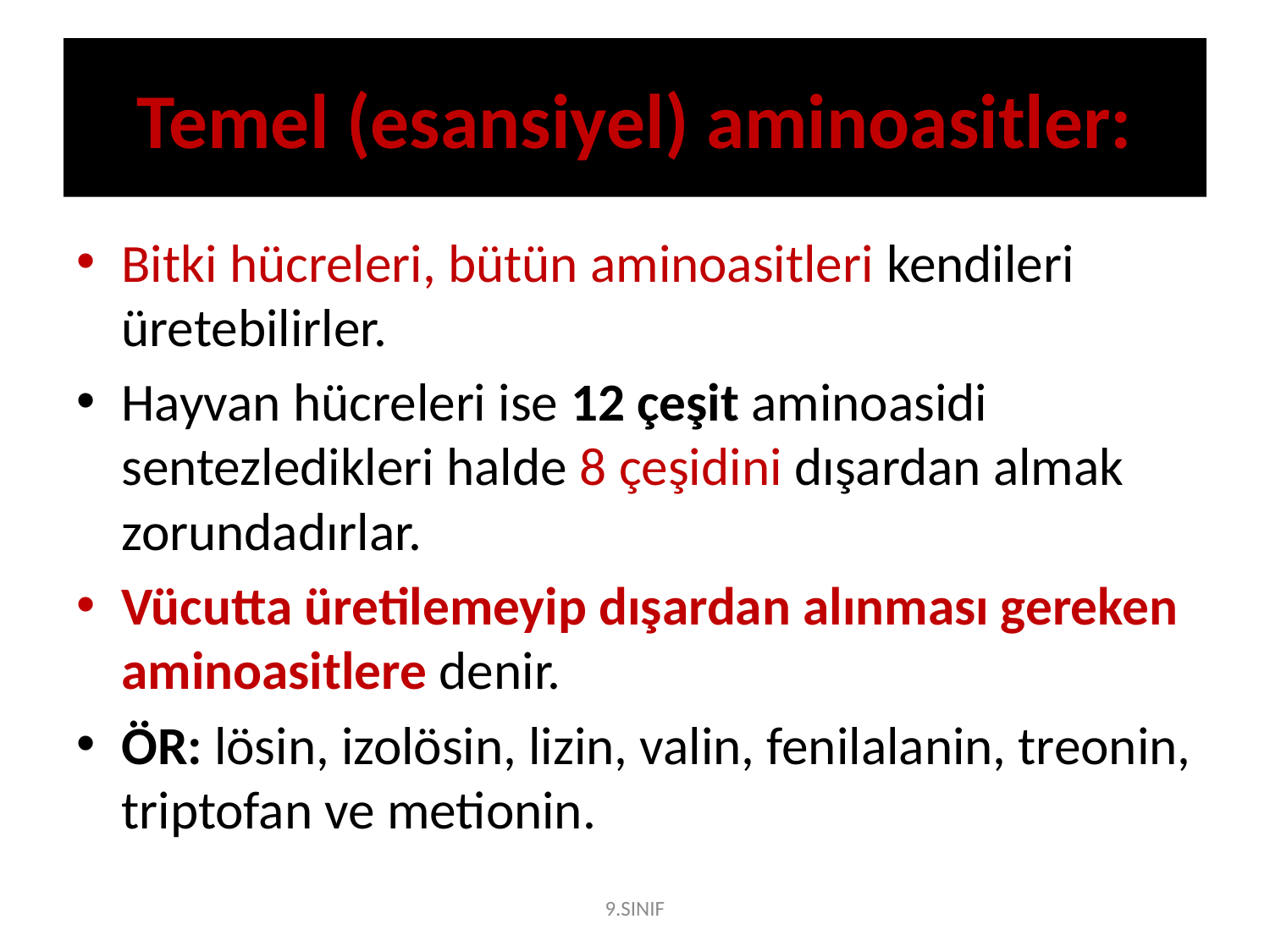

# Temel (esansiyel) aminoasitler:
Bitki hücreleri, bütün aminoasitleri kendileri üretebilirler.
Hayvan hücreleri ise 12 çeşit aminoasidi sentezledikleri halde 8 çeşidini dışardan almak zorundadırlar.
Vücutta üretilemeyip dışardan alınması gereken aminoasitlere denir.
ÖR: lösin, izolösin, lizin, valin, fenilalanin, treonin, triptofan ve metionin.
9.SINIF